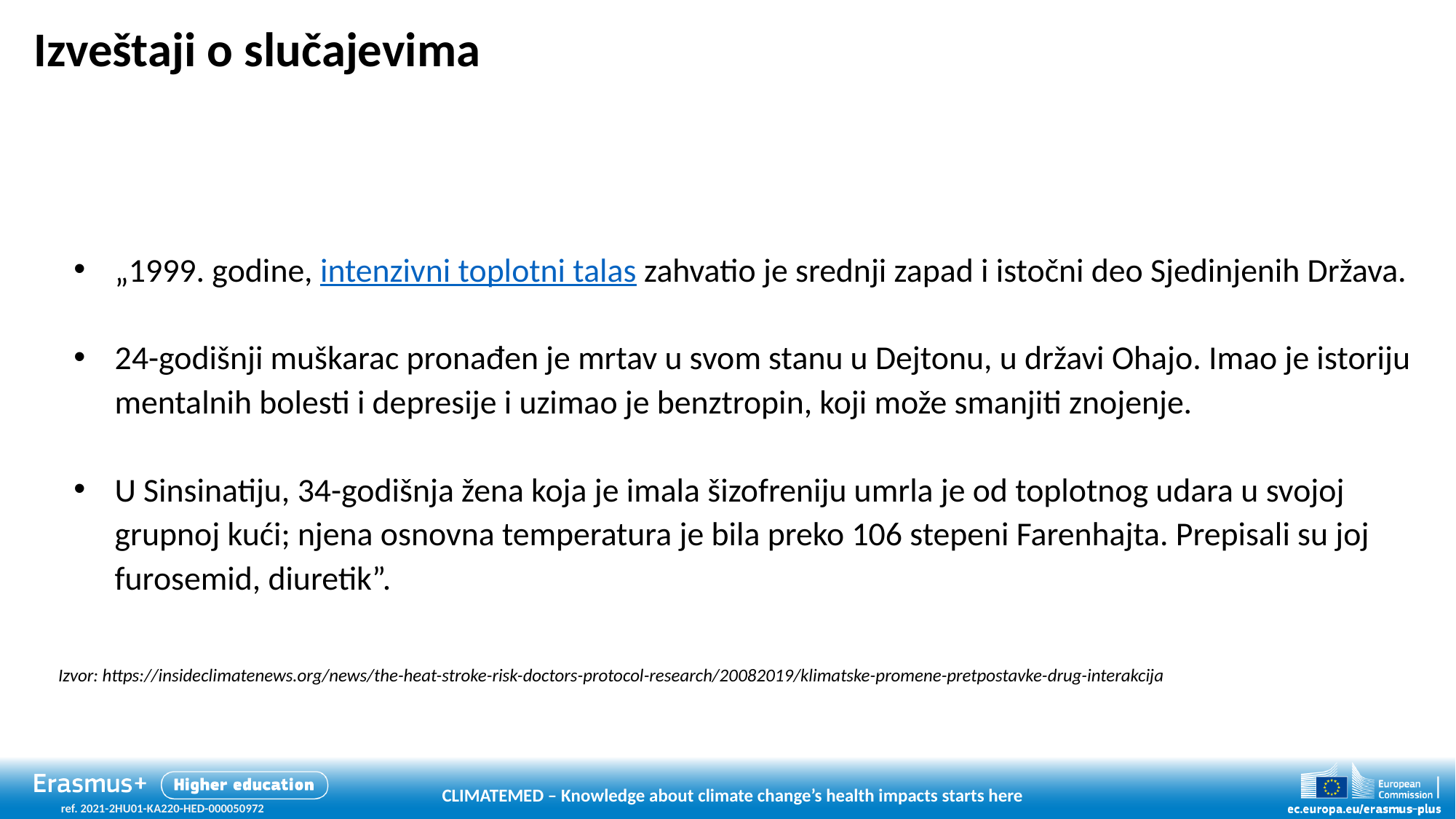

# Izveštaji o slučajevima
„1999. godine, intenzivni toplotni talas zahvatio je srednji zapad i istočni deo Sjedinjenih Država.

24-godišnji muškarac pronađen je mrtav u svom stanu u Dejtonu, u državi Ohajo. Imao je istoriju mentalnih bolesti i depresije i uzimao je benztropin, koji može smanjiti znojenje.

U Sinsinatiju, 34-godišnja žena koja je imala šizofreniju umrla je od toplotnog udara u svojoj grupnoj kući; njena osnovna temperatura je bila preko 106 stepeni Farenhajta. Prepisali su joj furosemid, diuretik”.
Izvor: https://insideclimatenews.org/news/the-heat-stroke-risk-doctors-protocol-research/20082019/klimatske-promene-pretpostavke-drug-interakcija